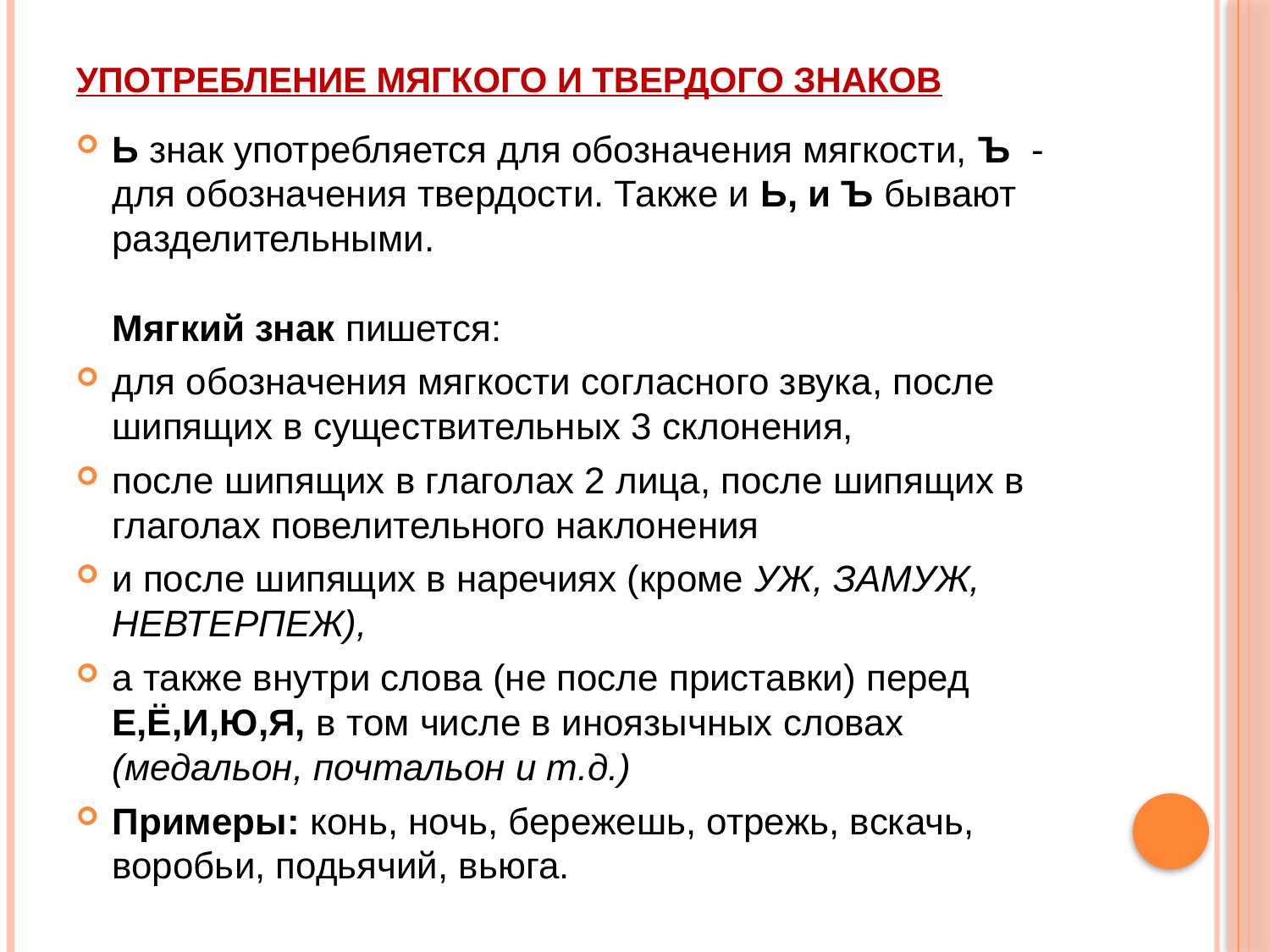

# Употребление мягкого и твердого знаков
Ь знак употребляется для обозначения мягкости, Ъ  - для обозначения твердости. Также и Ь, и Ъ бывают разделительными.
Мягкий знак пишется:
для обозначения мягкости согласного звука, после шипящих в существительных 3 склонения,
после шипящих в глаголах 2 лица, после шипящих в глаголах повелительного наклонения
и после шипящих в наречиях (кроме УЖ, ЗАМУЖ, НЕВТЕРПЕЖ),
а также внутри слова (не после приставки) перед Е,Ё,И,Ю,Я, в том числе в иноязычных словах (медальон, почтальон и т.д.)
Примеры: конь, ночь, бережешь, отрежь, вскачь, воробьи, подьячий, вьюга.